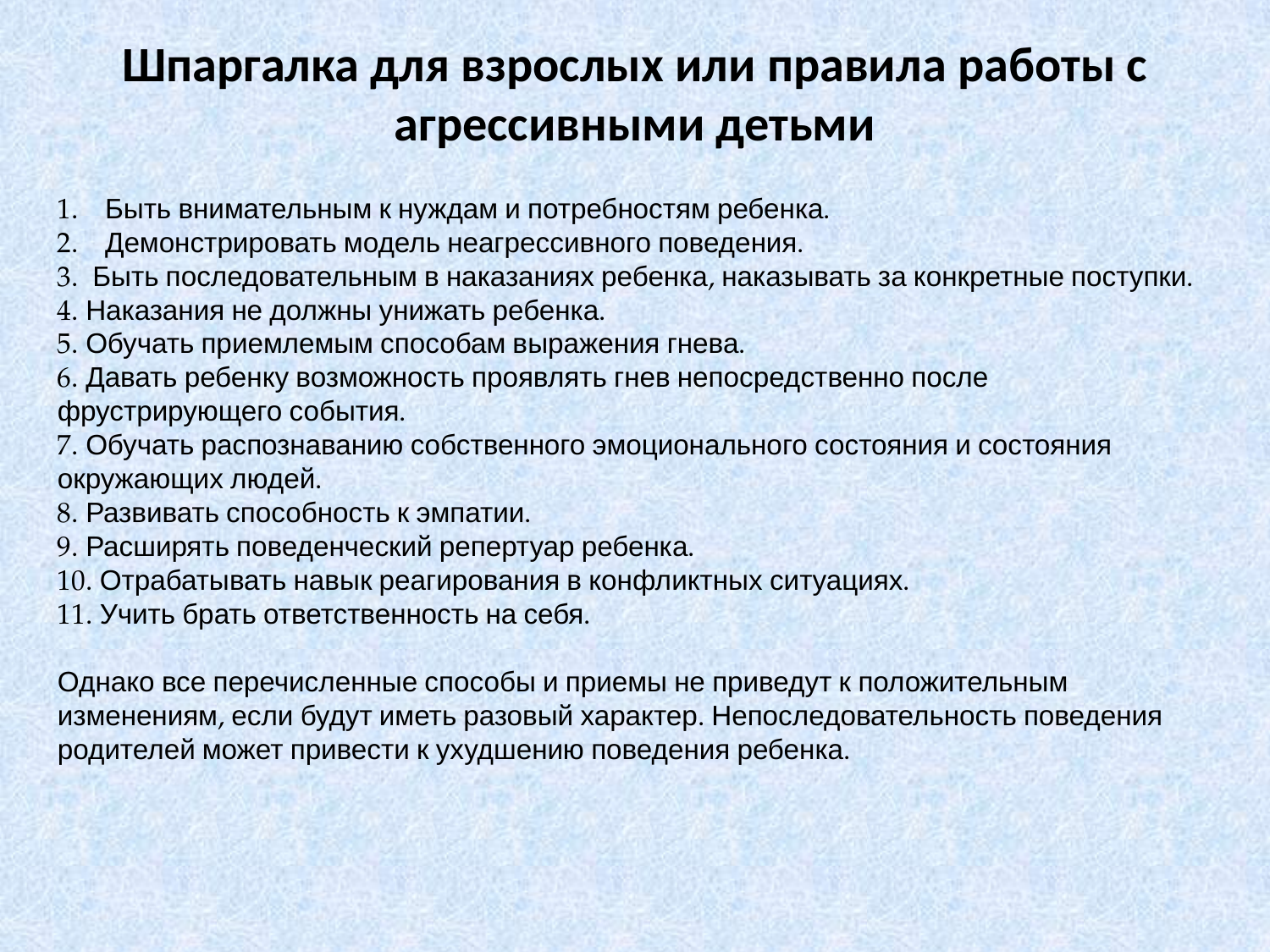

Шпаргалка для взрослых или правила работы с агрессивными детьми

Быть внимательным к нуждам и потребностям ребенка.
Демонстрировать модель неагрессивного поведения.
3.  Быть последовательным в наказаниях ребенка, наказывать за конкретные поступки.
4. Наказания не должны унижать ребенка.
5. Обучать приемлемым способам выражения гнева.
6. Давать ребенку возможность проявлять гнев непосредственно после фрустрирующего события.
7. Обучать распознаванию собственного эмоционального состояния и состояния окружающих людей.
8. Развивать способность к эмпатии.
9. Расширять поведенческий репертуар ребенка.
10. Отрабатывать навык реагирования в конфликтных ситуациях.
11. Учить брать ответственность на себя.

Однако все перечисленные способы и приемы не приведут к положительным изменениям, если будут иметь разовый характер. Непоследовательность поведения родителей может привести к ухудшению поведения ребенка.